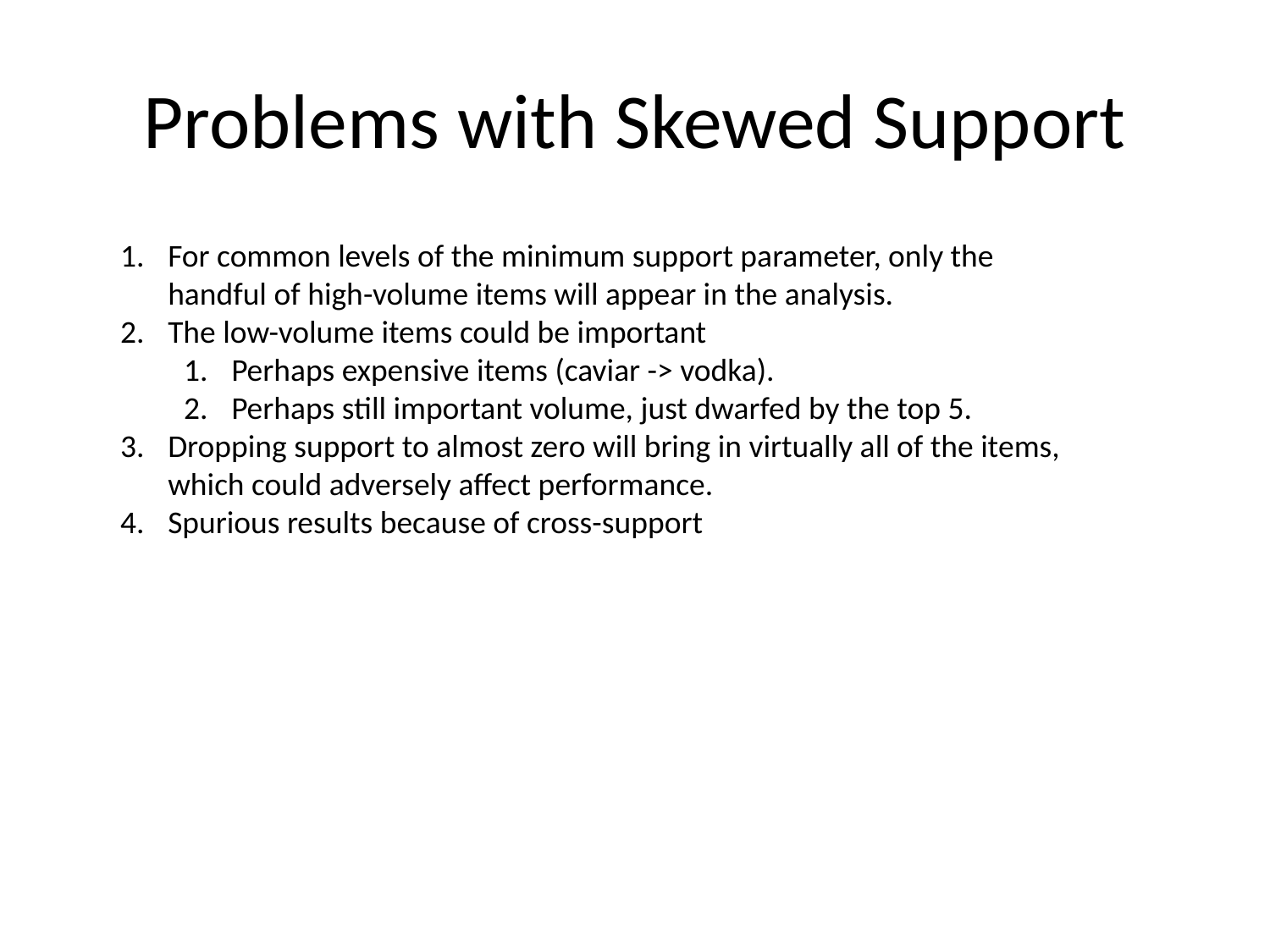

# Problems with Skewed Support
For common levels of the minimum support parameter, only the handful of high-volume items will appear in the analysis.
The low-volume items could be important
Perhaps expensive items (caviar -> vodka).
Perhaps still important volume, just dwarfed by the top 5.
Dropping support to almost zero will bring in virtually all of the items, which could adversely affect performance.
Spurious results because of cross-support